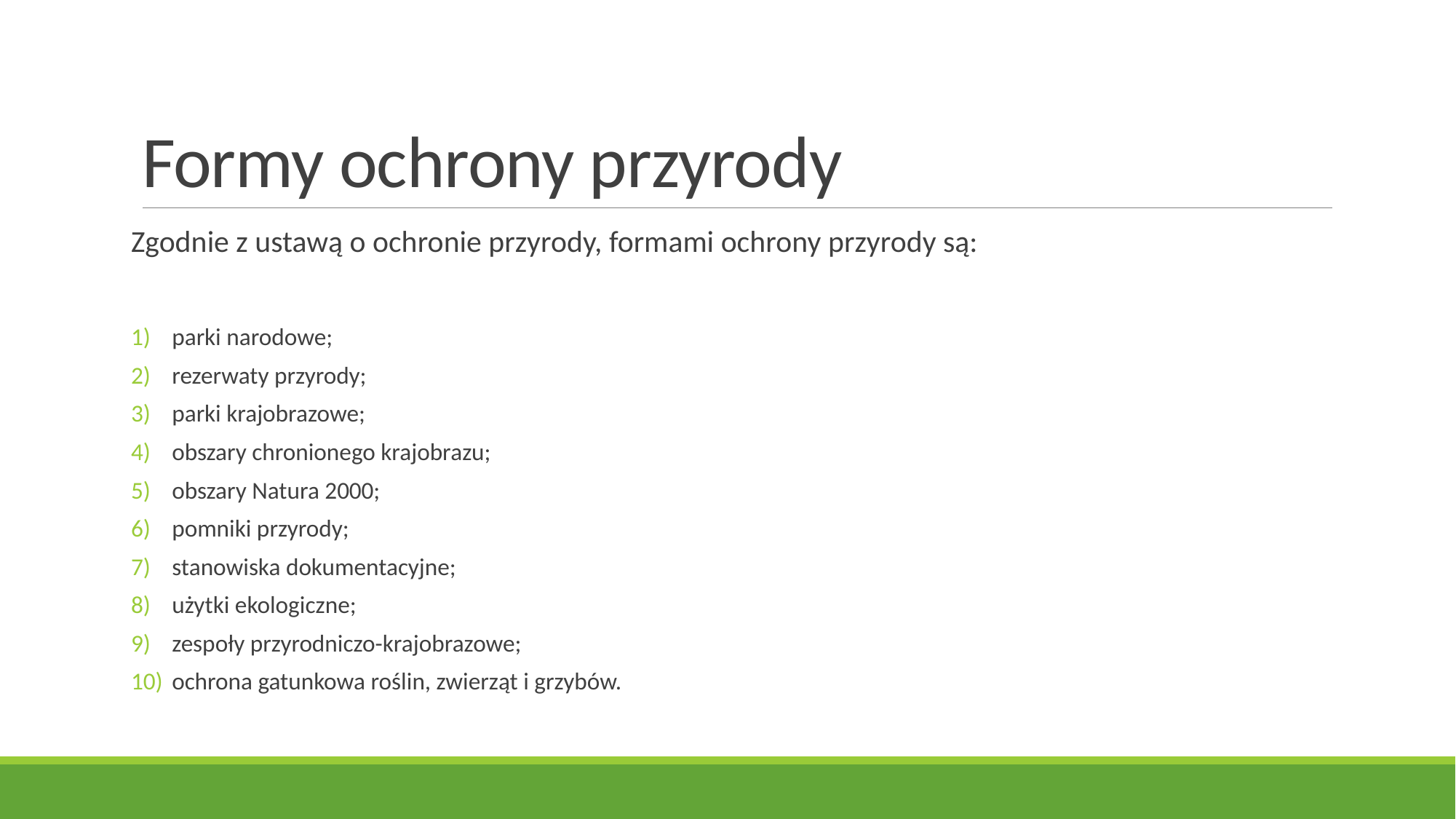

# Formy ochrony przyrody
Zgodnie z ustawą o ochronie przyrody, formami ochrony przyrody są:

parki narodowe;
rezerwaty przyrody;
parki krajobrazowe;
obszary chronionego krajobrazu;
obszary Natura 2000;
pomniki przyrody;
stanowiska dokumentacyjne;
użytki ekologiczne;
zespoły przyrodniczo-krajobrazowe;
ochrona gatunkowa roślin, zwierząt i grzybów.